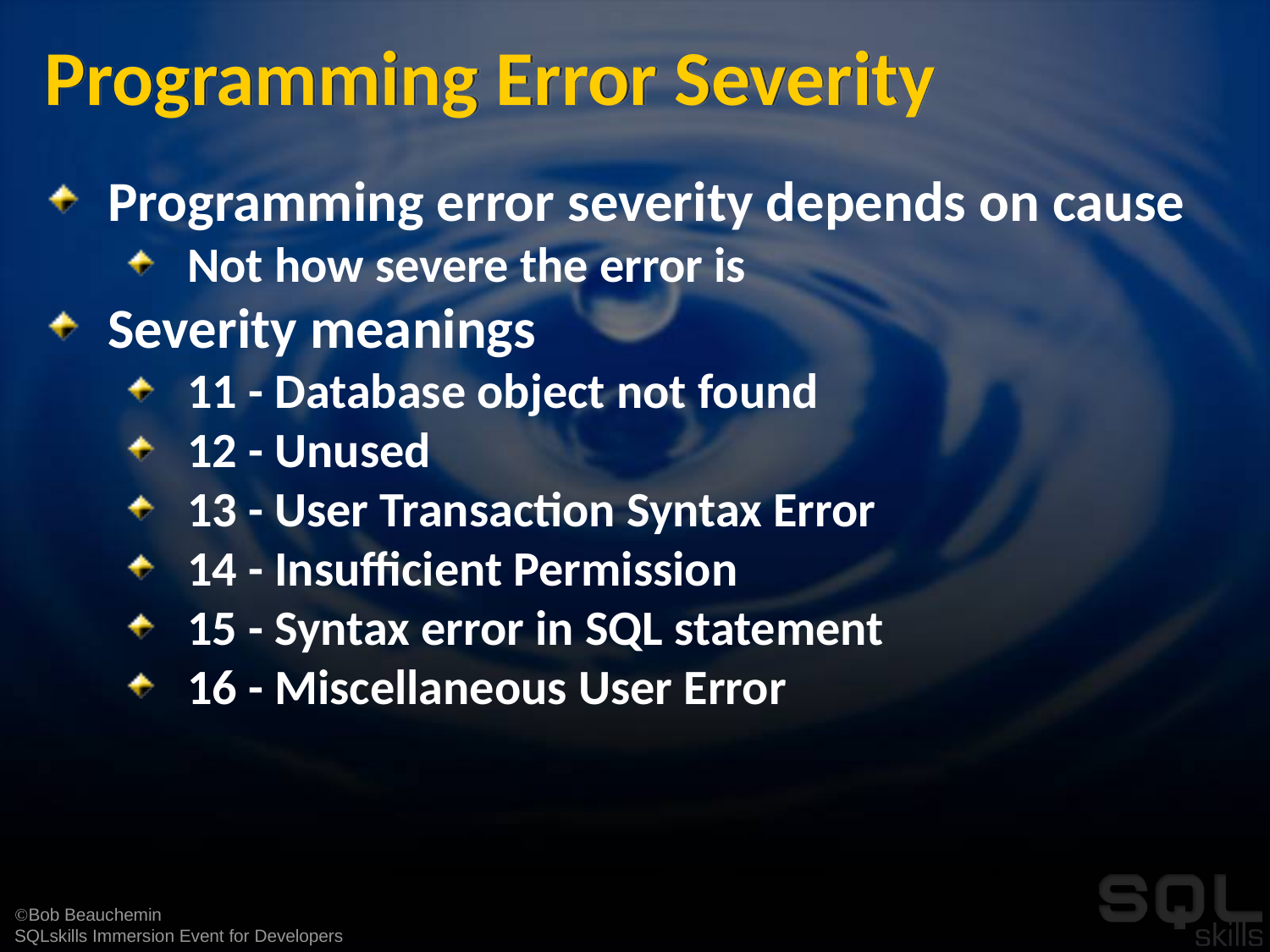

# Programming Error Severity
Programming error severity depends on cause
Not how severe the error is
Severity meanings
11 - Database object not found
12 - Unused
13 - User Transaction Syntax Error
14 - Insufficient Permission
15 - Syntax error in SQL statement
16 - Miscellaneous User Error